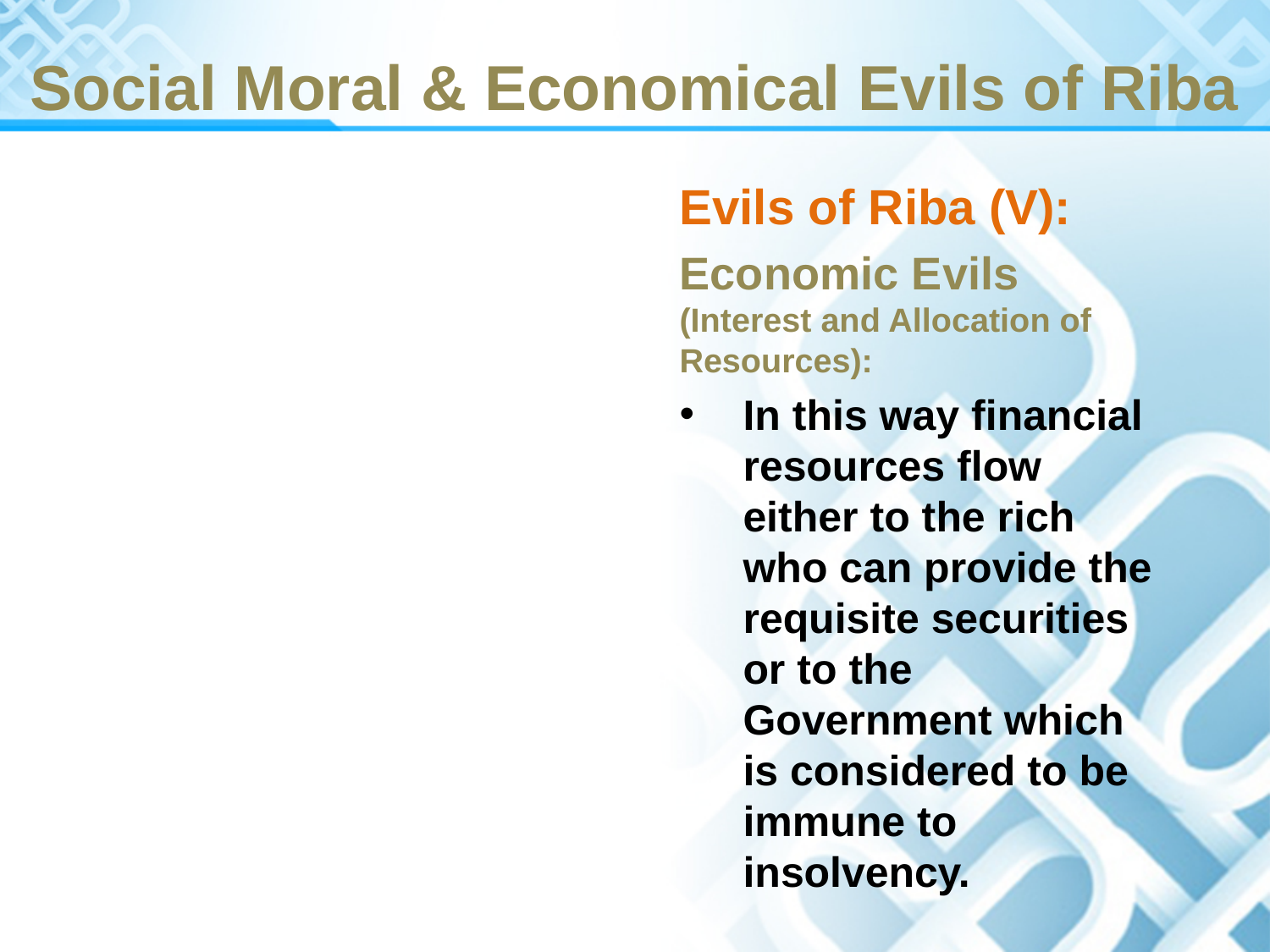

Social Moral & Economical Evils of Riba
Evils of Riba (V):
Economic Evils (Interest and Allocation of Resources):
In this way financial resources flow either to the rich who can provide the requisite securities or to the Government which is considered to be immune to insolvency.